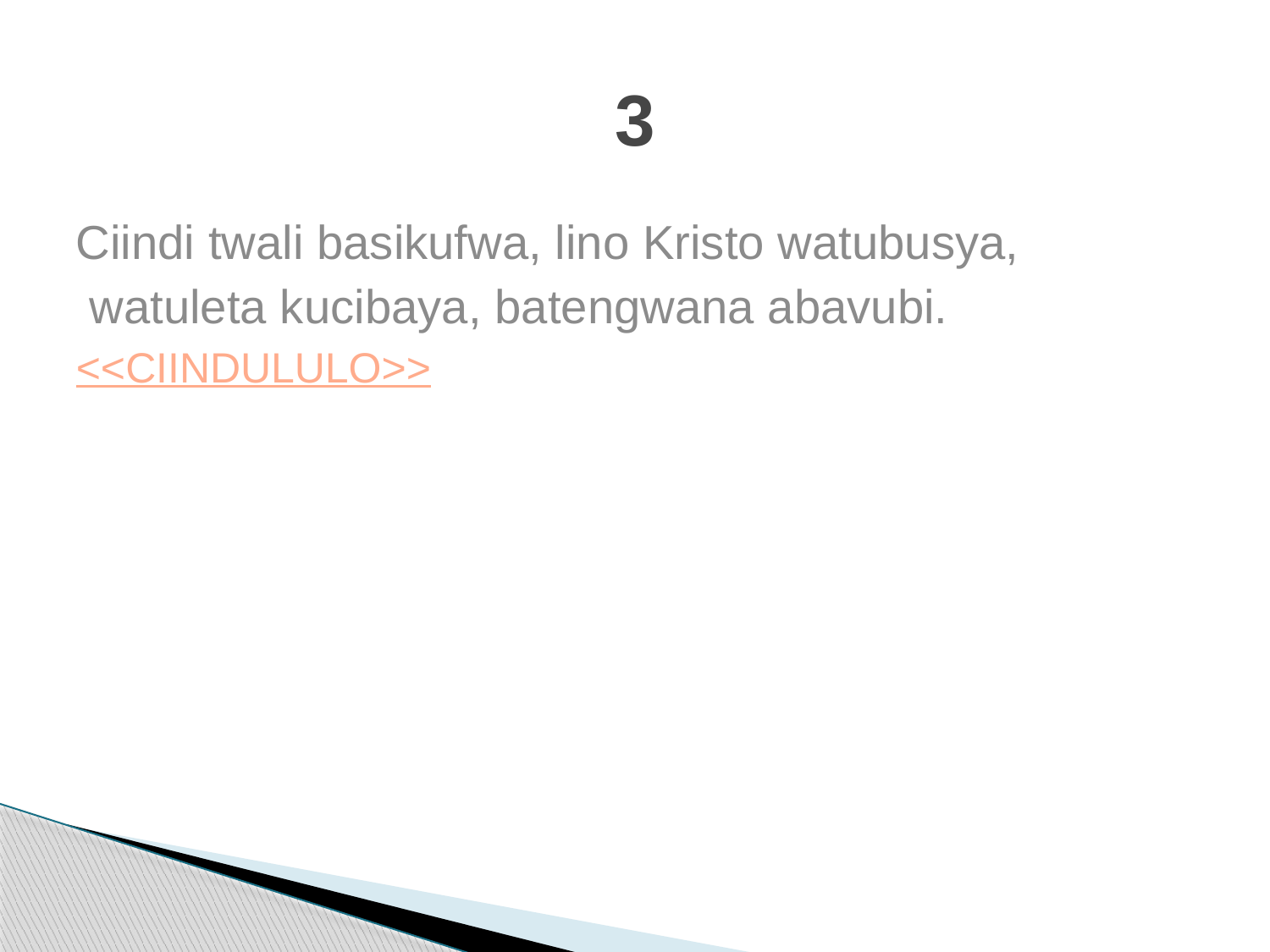

# 3
Ciindi twali basikufwa, lino Kristo watubusya,
 watuleta kucibaya, batengwana abavubi.
<<CIINDULULO>>